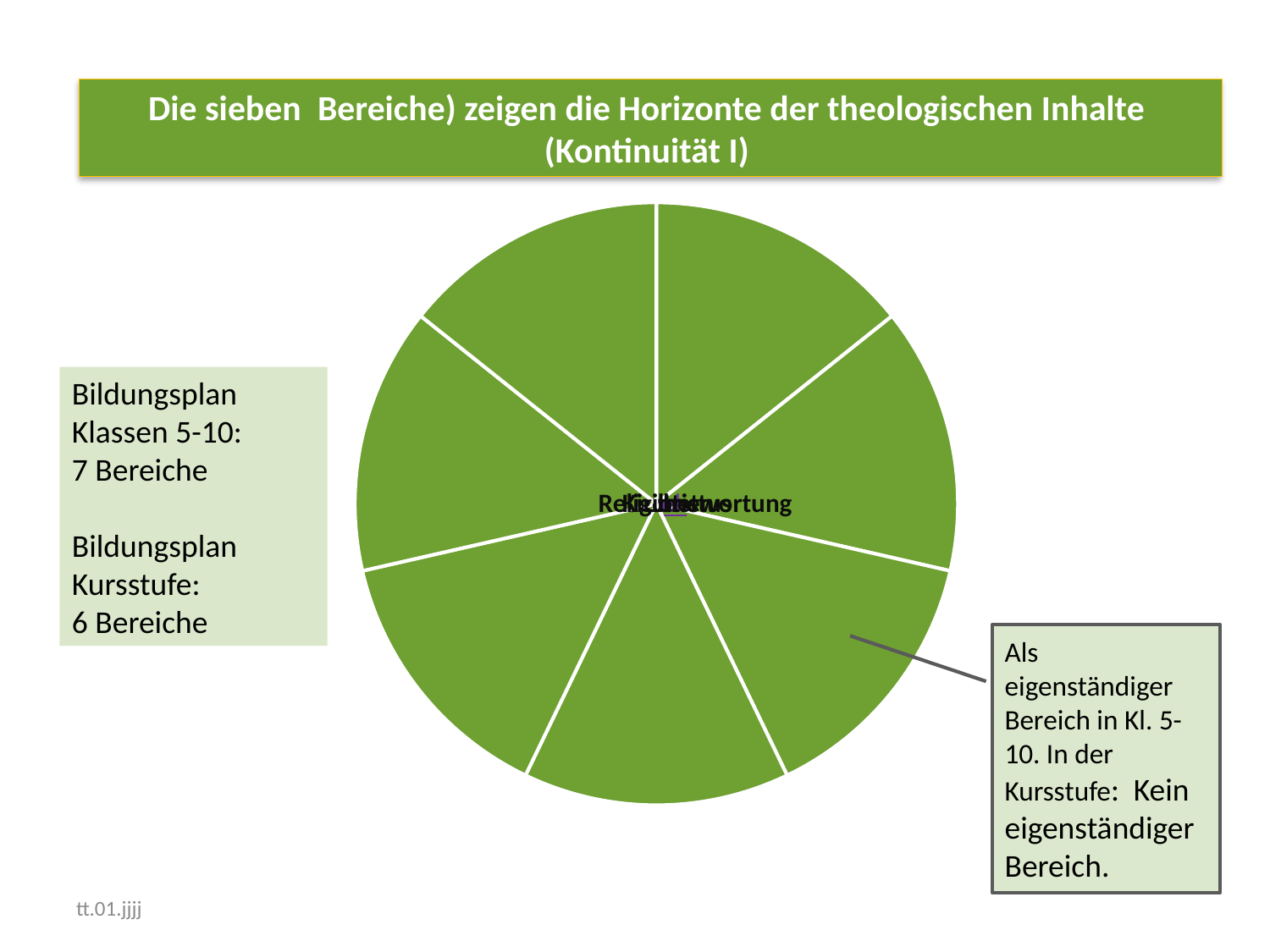

Die sieben  Bereiche) zeigen die Horizonte der theologischen Inhalte  (Kontinuität I)
Mensch
Welt und Verantwortung
Bibel
Gott
Jesus Christus
Kirche
Religionen
Bildungsplan Klassen 5-10:
7 Bereiche

Bildungsplan  Kursstufe:
6 Bereiche
Als eigenständiger Bereich in Kl. 5-10. In der Kursstufe:  Kein eigenständiger Bereich.
tt.01.jjjj